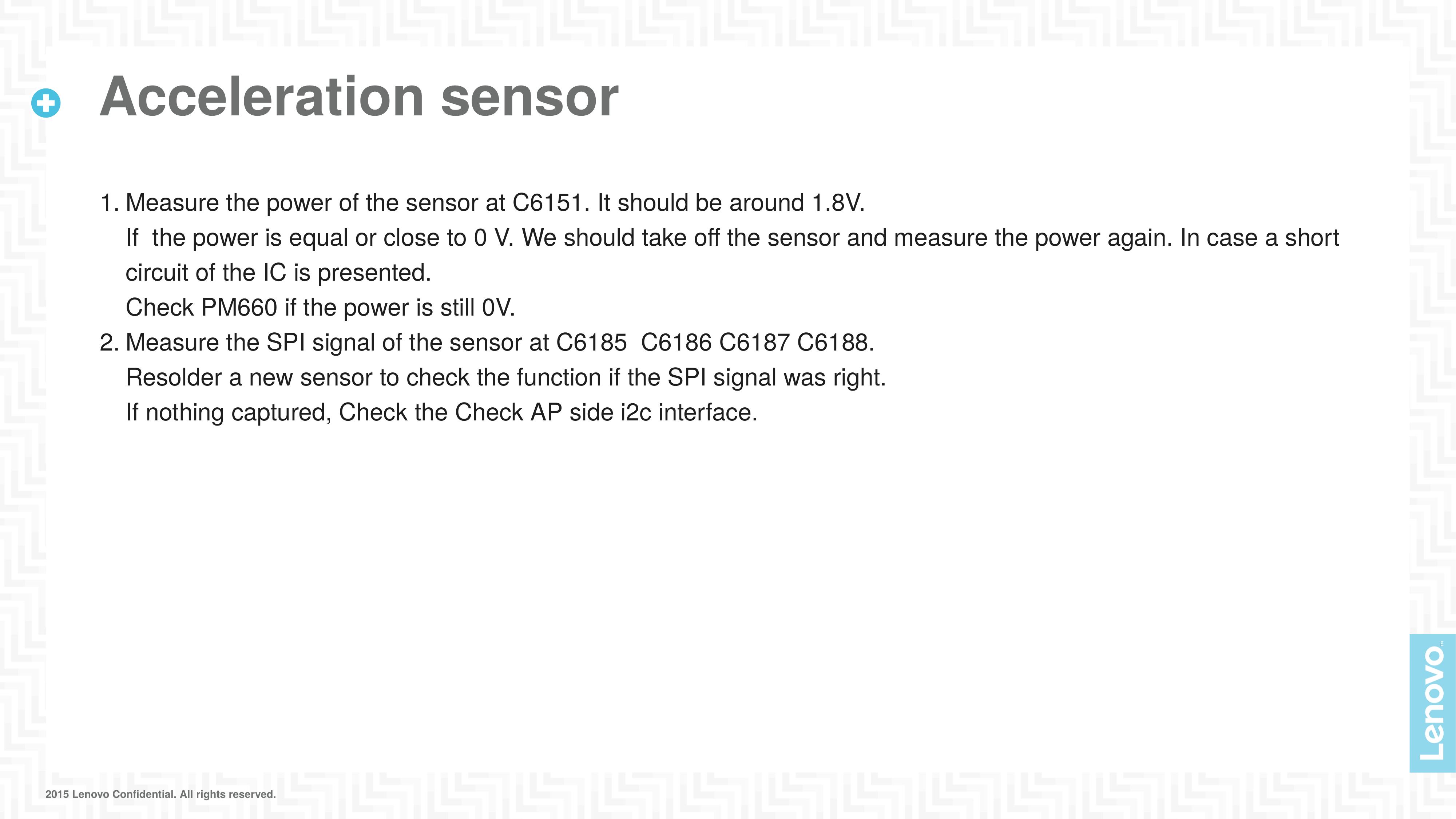

# Acceleration sensor
Measure the power of the sensor at C6151. It should be around 1.8V.
If  the power is equal or close to 0 V. We should take off the sensor and measure the power again. In case a short circuit of the IC is presented.
Check PM660 if the power is still 0V.
Measure the SPI signal of the sensor at C6185  C6186 C6187 C6188.
Resolder a new sensor to check the function if the SPI signal was right.
If nothing captured, Check the Check AP side i2c interface.